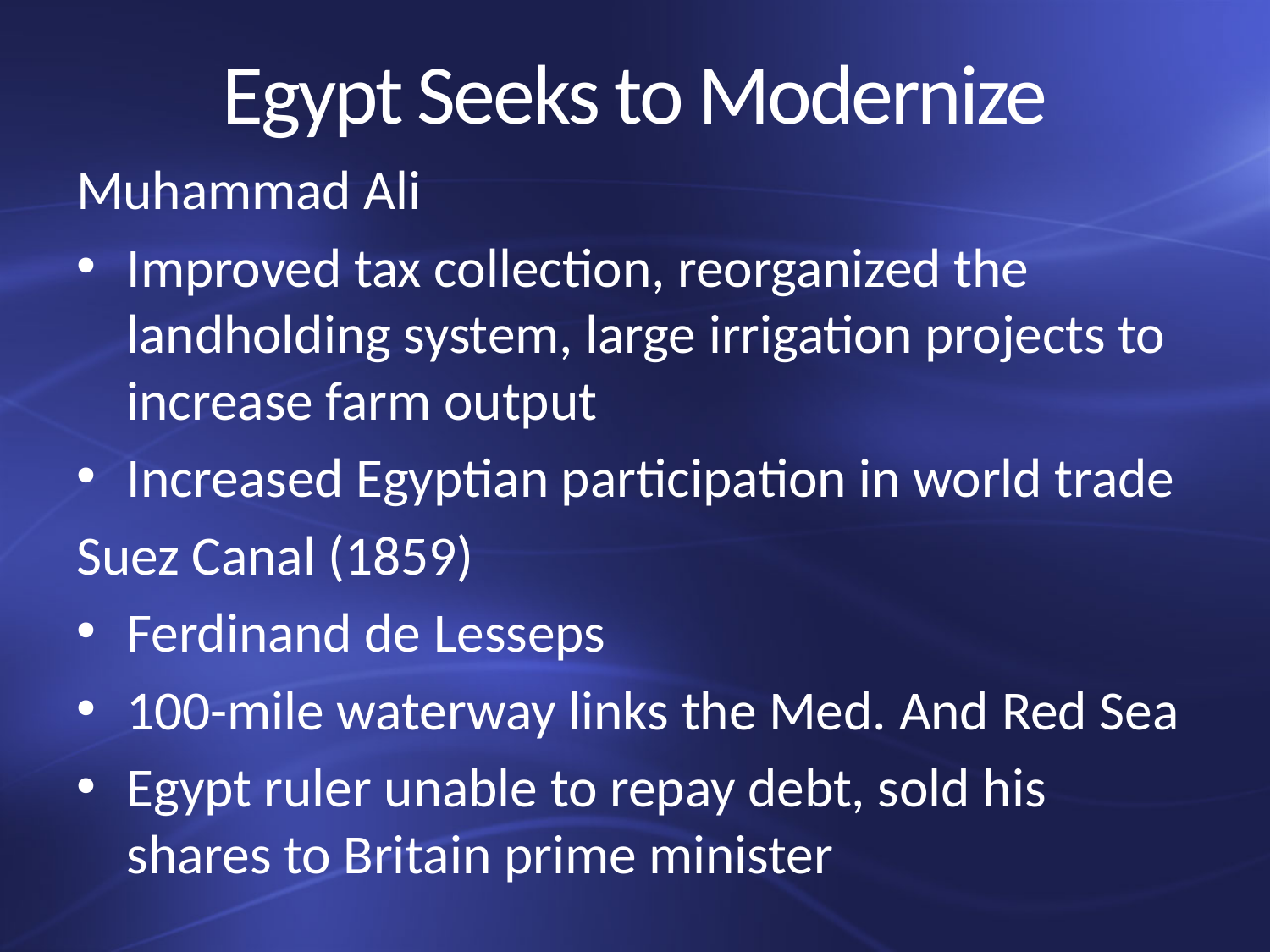

# Egypt Seeks to Modernize
Muhammad Ali
Improved tax collection, reorganized the landholding system, large irrigation projects to increase farm output
Increased Egyptian participation in world trade
Suez Canal (1859)
Ferdinand de Lesseps
100-mile waterway links the Med. And Red Sea
Egypt ruler unable to repay debt, sold his shares to Britain prime minister